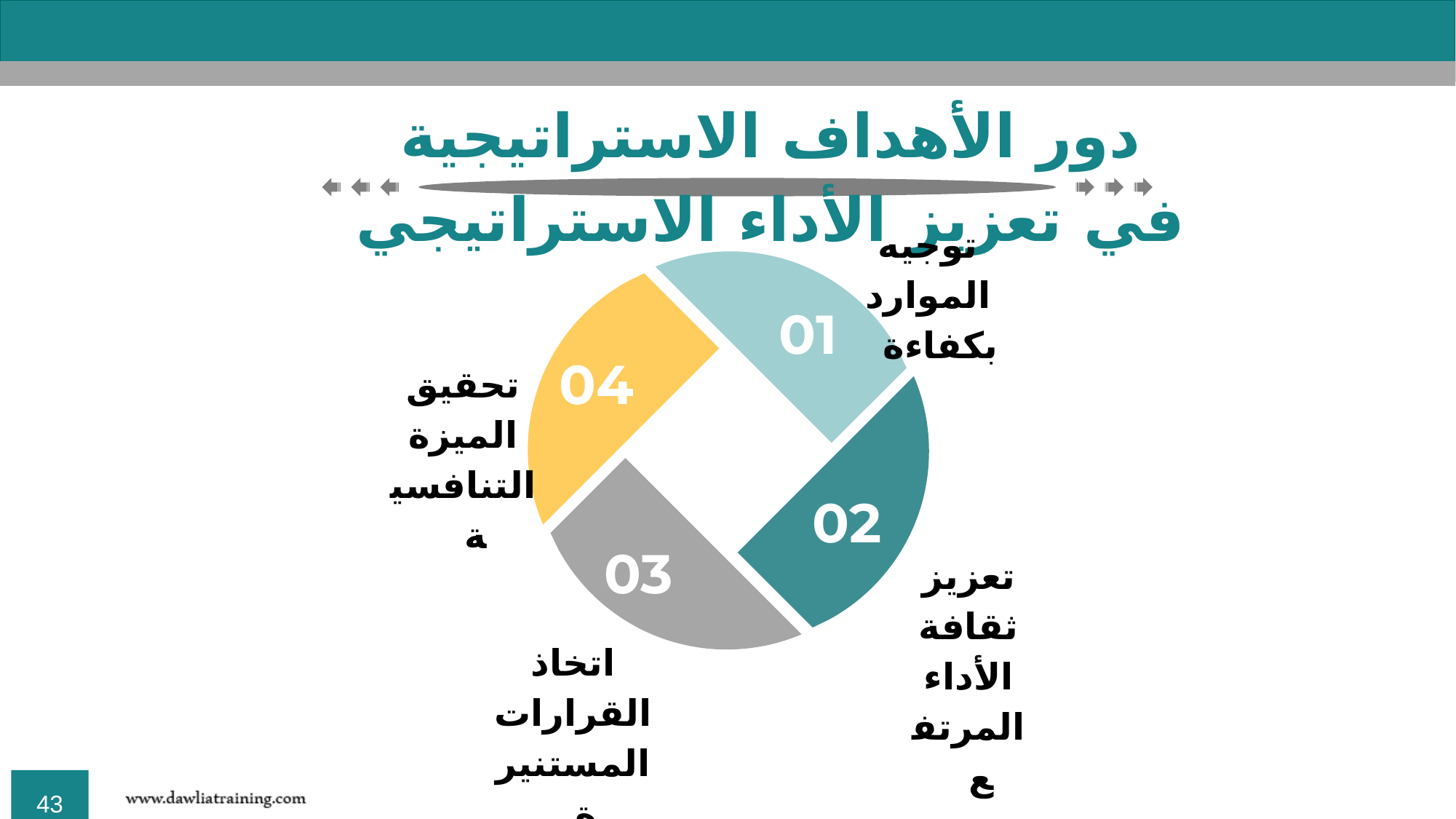

دور الأهداف الاستراتيجية في تعزيز الأداء الاستراتيجي

توجيه الموارد بكفاءة

01

تحقيق الميزة التنافسية
04

02
تعزيز ثقافة الأداء المرتفع

03
اتخاذ القرارات المستنيرة